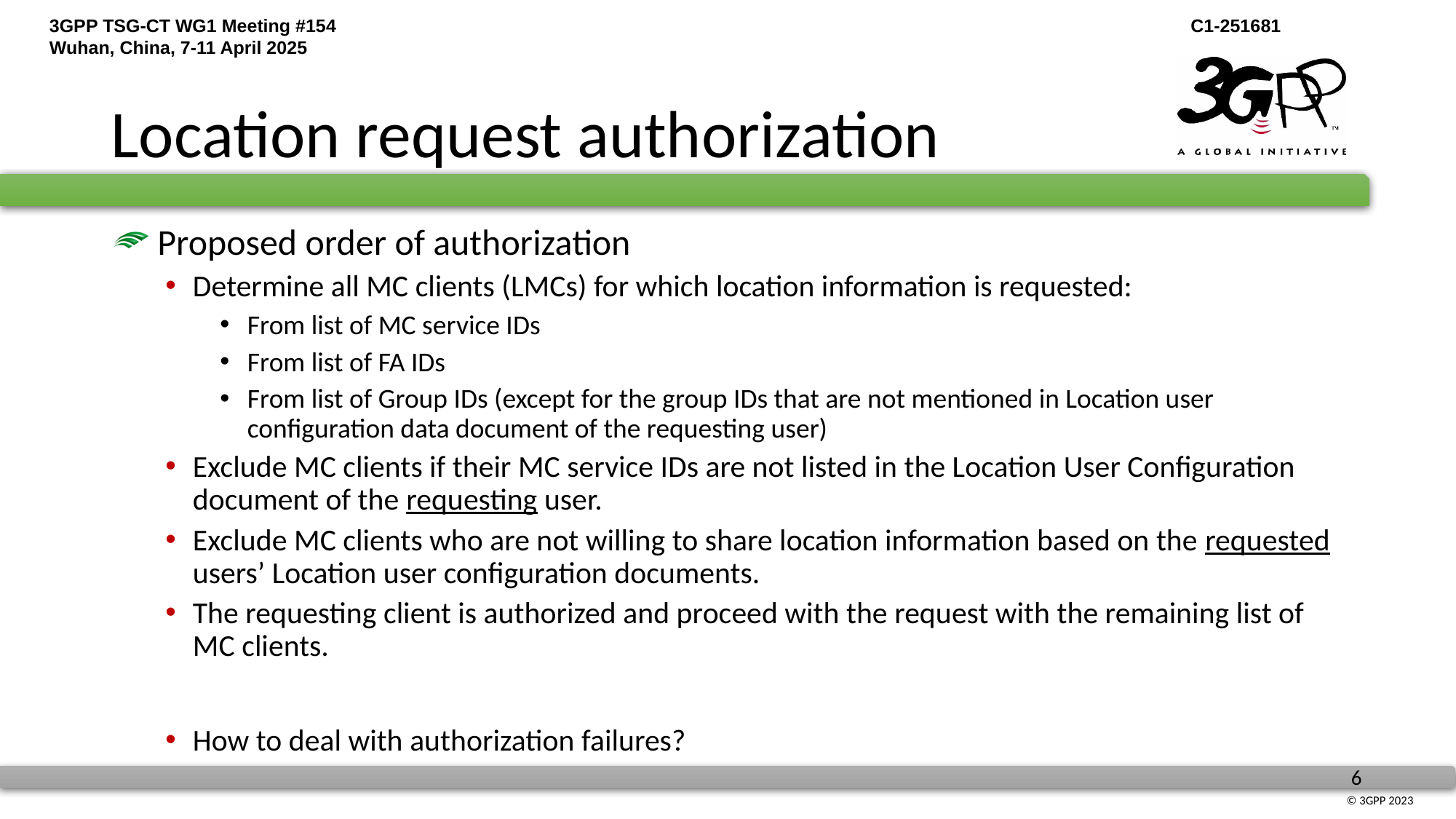

# Location request authorization
 Proposed order of authorization
Determine all MC clients (LMCs) for which location information is requested:
From list of MC service IDs
From list of FA IDs
From list of Group IDs (except for the group IDs that are not mentioned in Location user configuration data document of the requesting user)
Exclude MC clients if their MC service IDs are not listed in the Location User Configuration document of the requesting user.
Exclude MC clients who are not willing to share location information based on the requested users’ Location user configuration documents.
The requesting client is authorized and proceed with the request with the remaining list of MC clients.

How to deal with authorization failures?